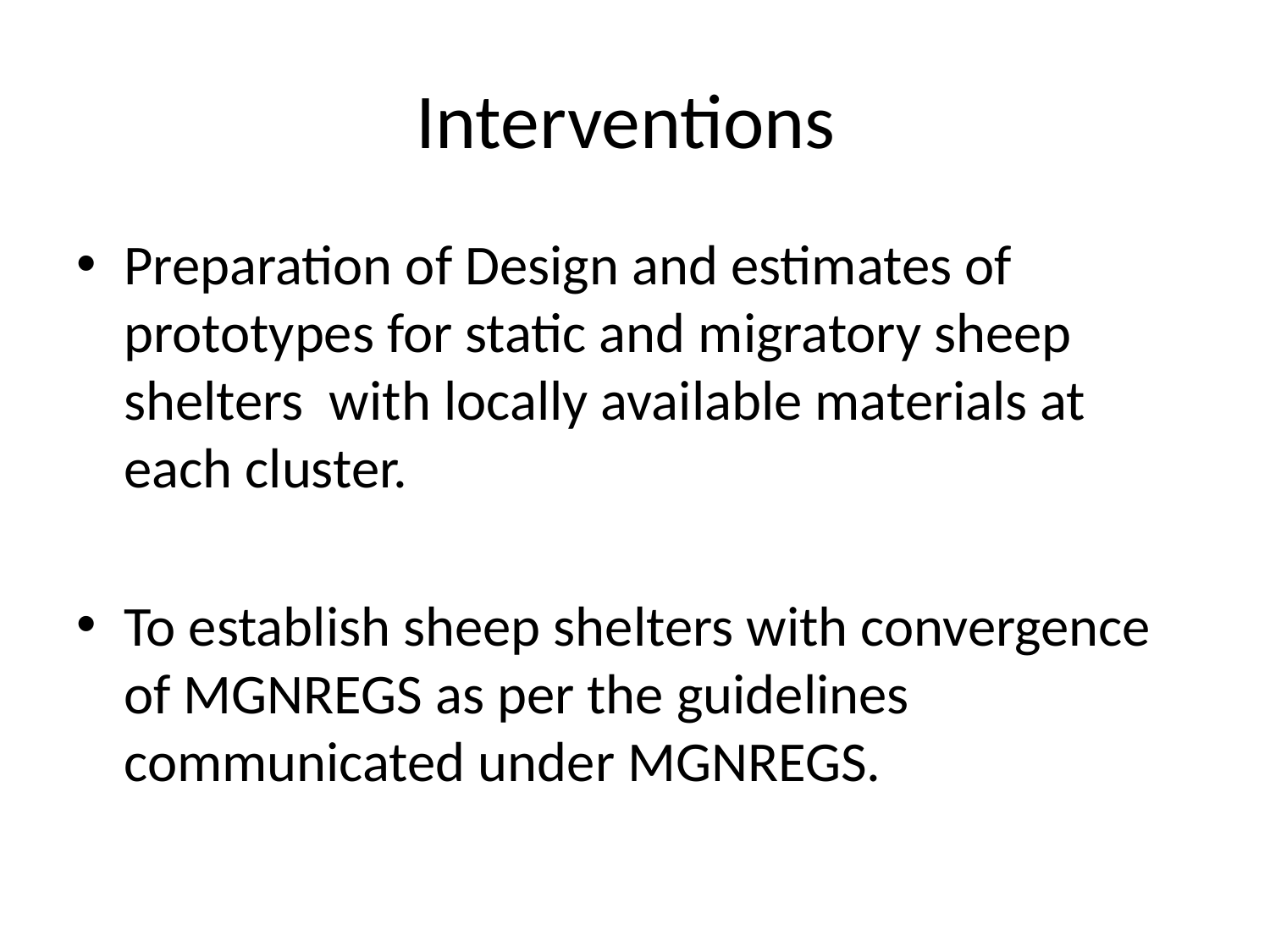

# Interventions
Preparation of Design and estimates of prototypes for static and migratory sheep shelters  with locally available materials at each cluster.

To establish sheep shelters with convergence of MGNREGS as per the guidelines communicated under MGNREGS.